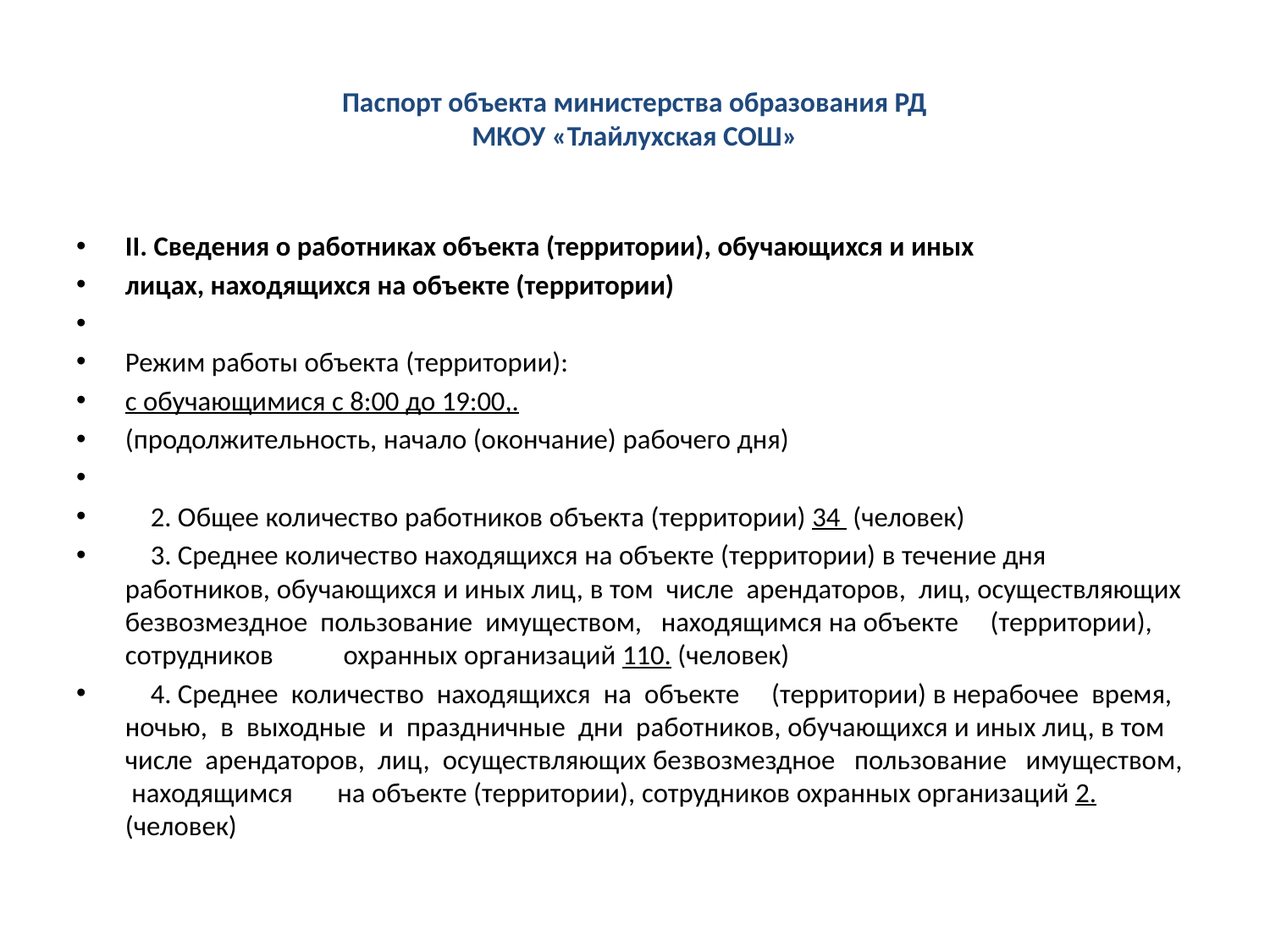

# Паспорт объекта министерства образования РД МКОУ «Тлайлухская СОШ»
II. Сведения о работниках объекта (территории), обучающихся и иных
лицах, находящихся на объекте (территории)

Режим работы объекта (территории):
с обучающимися с 8:00 до 19:00,.
(продолжительность, начало (окончание) рабочего дня)

    2. Общее количество работников объекта (территории) 34  (человек)
    3. Среднее количество находящихся на объекте (территории) в течение дня работников, обучающихся и иных лиц, в том  числе  арендаторов,  лиц, осуществляющих  безвозмездное  пользование  имуществом,   находящимся на объекте     (территории),     сотрудников           охранных организаций 110. (человек)
    4. Среднее  количество  находящихся  на  объекте     (территории) в нерабочее  время,  ночью,  в  выходные  и  праздничные  дни  работников, обучающихся и иных лиц, в том  числе  арендаторов,  лиц,  осуществляющих безвозмездное   пользование   имуществом,   находящимся       на объекте (территории), сотрудников охранных организаций 2. (человек)